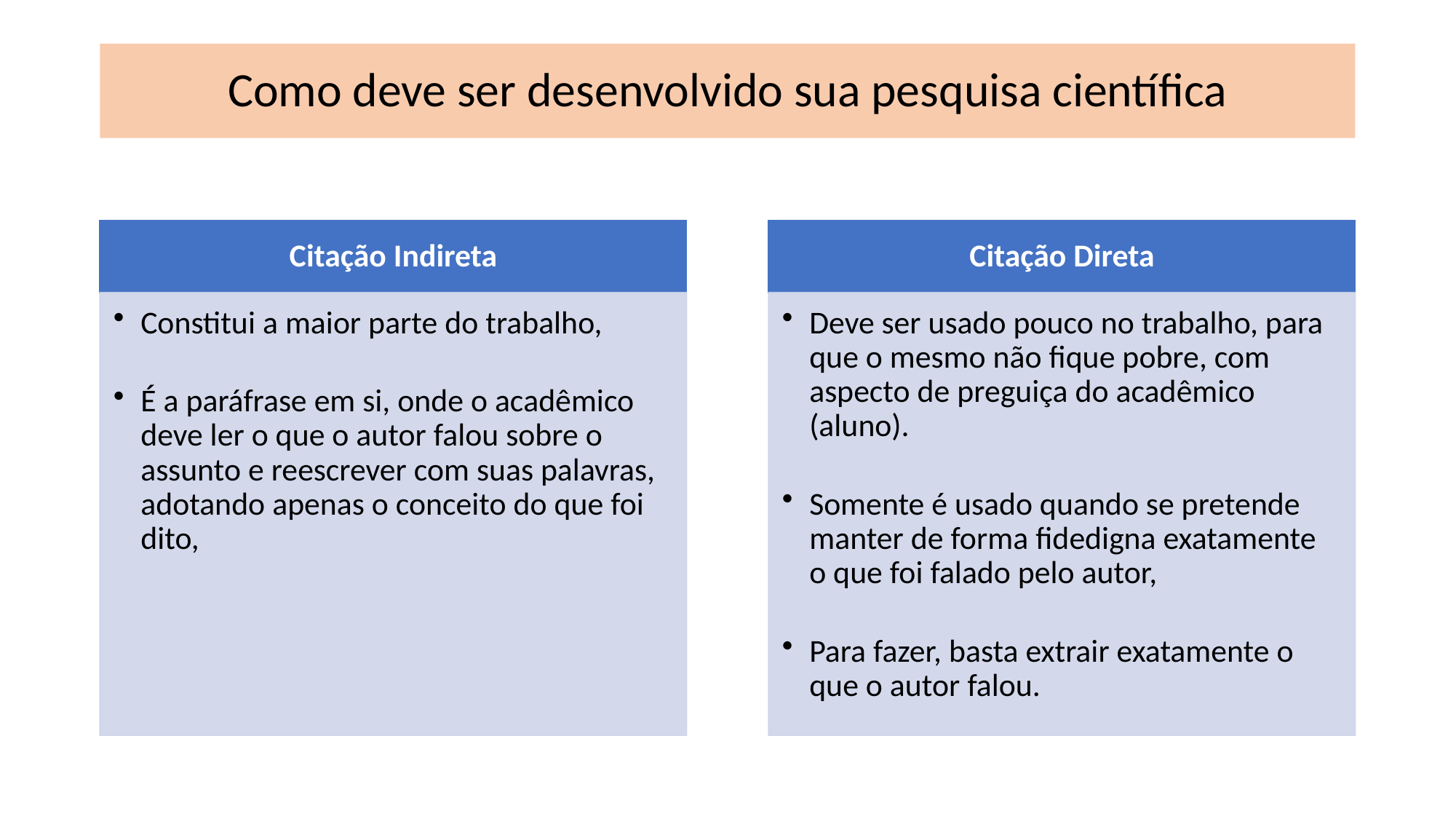

# Como deve ser desenvolvido sua pesquisa científica
Citação Indireta
Constitui a maior parte do trabalho,

É a paráfrase em si, onde o acadêmico deve ler o que o autor falou sobre o assunto e reescrever com suas palavras, adotando apenas o conceito do que foi dito,

Citação Direta
Deve ser usado pouco no trabalho, para que o mesmo não fique pobre, com aspecto de preguiça do acadêmico (aluno).

Somente é usado quando se pretende manter de forma fidedigna exatamente o que foi falado pelo autor,

Para fazer, basta extrair exatamente o que o autor falou.